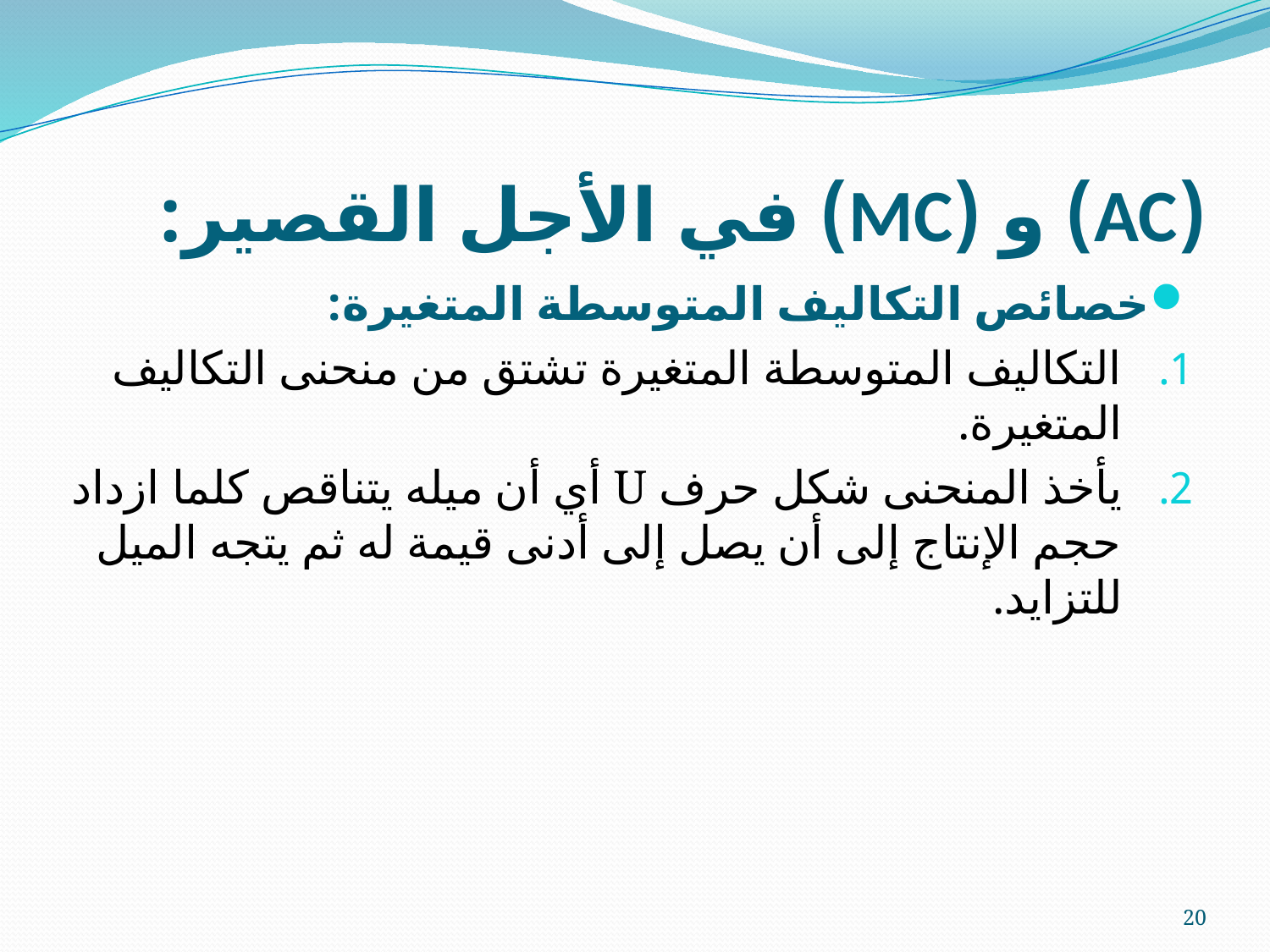

# (AC) و (MC) في الأجل القصير:
خصائص التكاليف المتوسطة المتغيرة:
التكاليف المتوسطة المتغيرة تشتق من منحنى التكاليف المتغيرة.
يأخذ المنحنى شكل حرف U أي أن ميله يتناقص كلما ازداد حجم الإنتاج إلى أن يصل إلى أدنى قيمة له ثم يتجه الميل للتزايد.
20